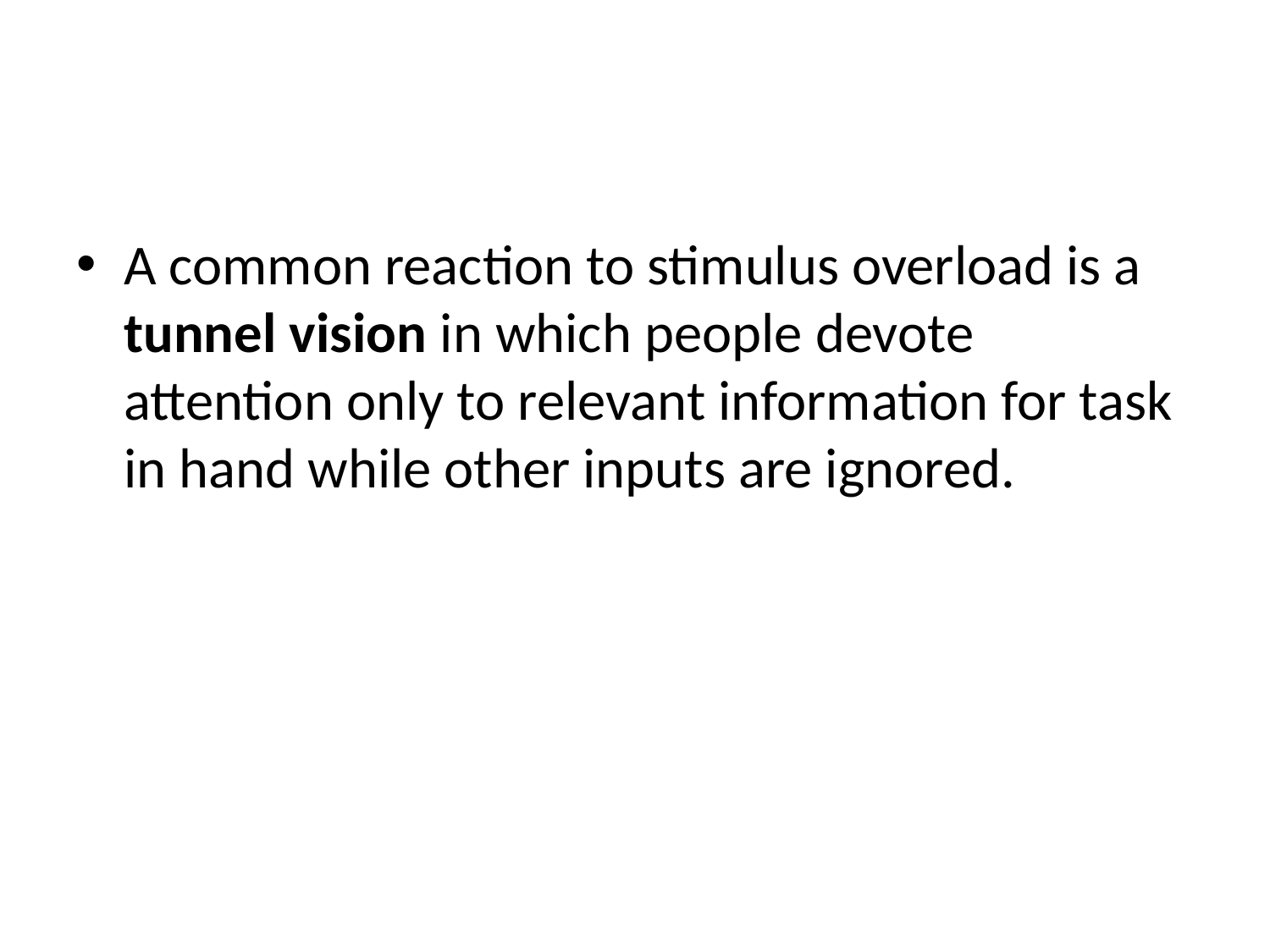

#
A common reaction to stimulus overload is a tunnel vision in which people devote attention only to relevant information for task in hand while other inputs are ignored.